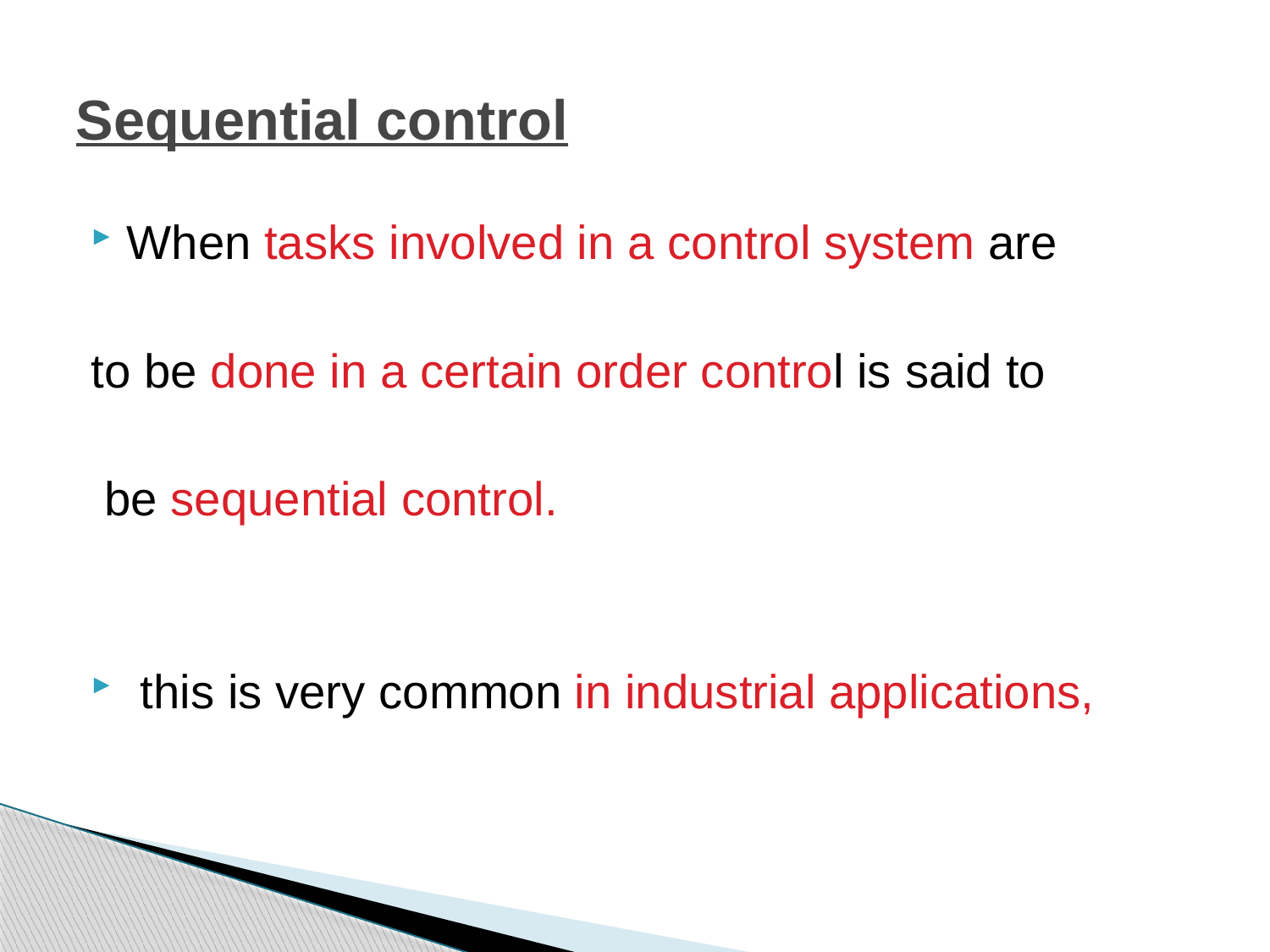

# Sequential control
When tasks involved in a control system are

to be done in a certain order control is said to

 be sequential control.

 this is very common in industrial applications,